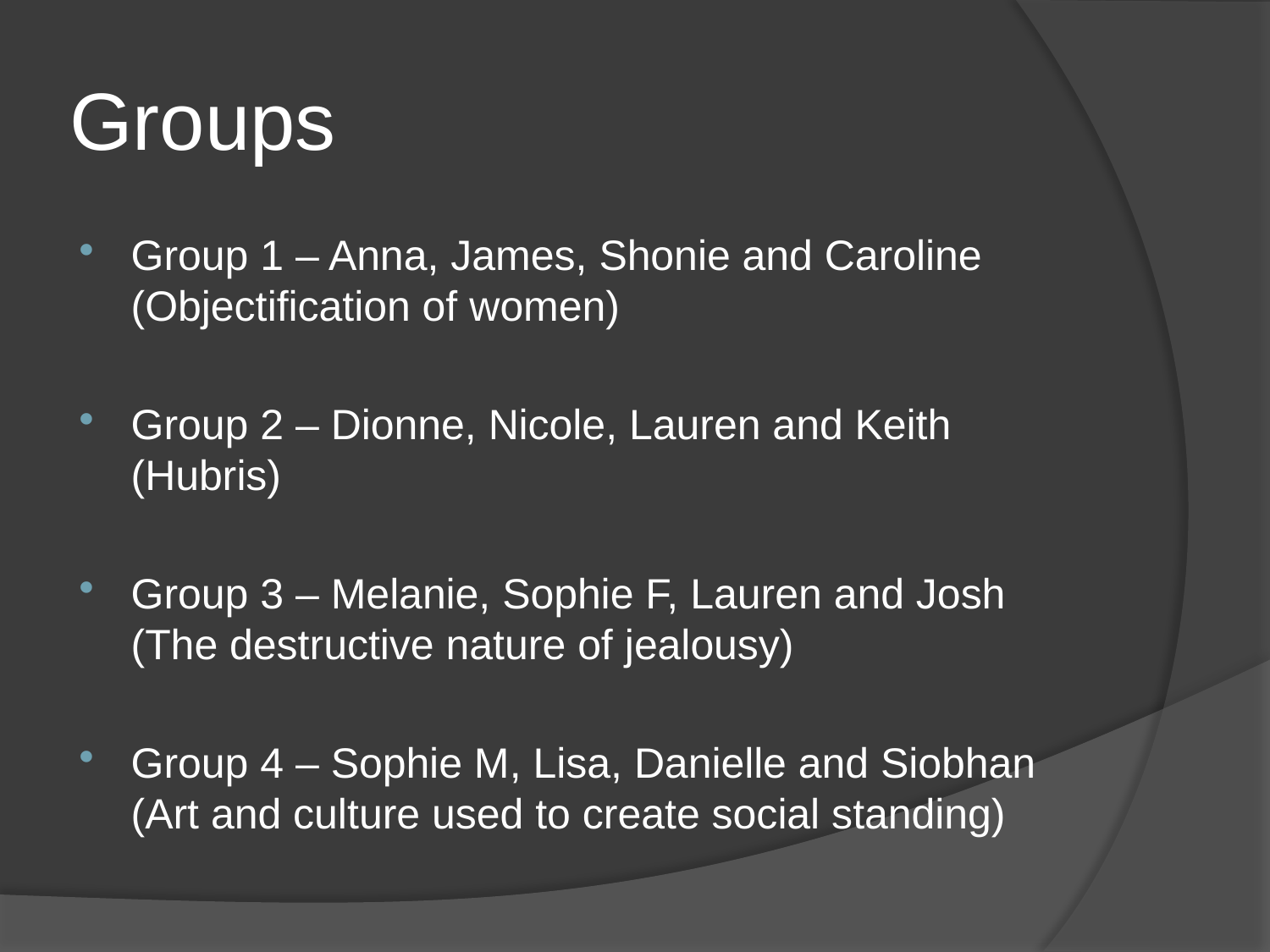

# Groups
Group 1 – Anna, James, Shonie and Caroline (Objectification of women)

Group 2 – Dionne, Nicole, Lauren and Keith  (Hubris)

Group 3 – Melanie, Sophie F, Lauren and Josh (The destructive nature of jealousy)

Group 4 – Sophie M, Lisa, Danielle and Siobhan (Art and culture used to create social standing)